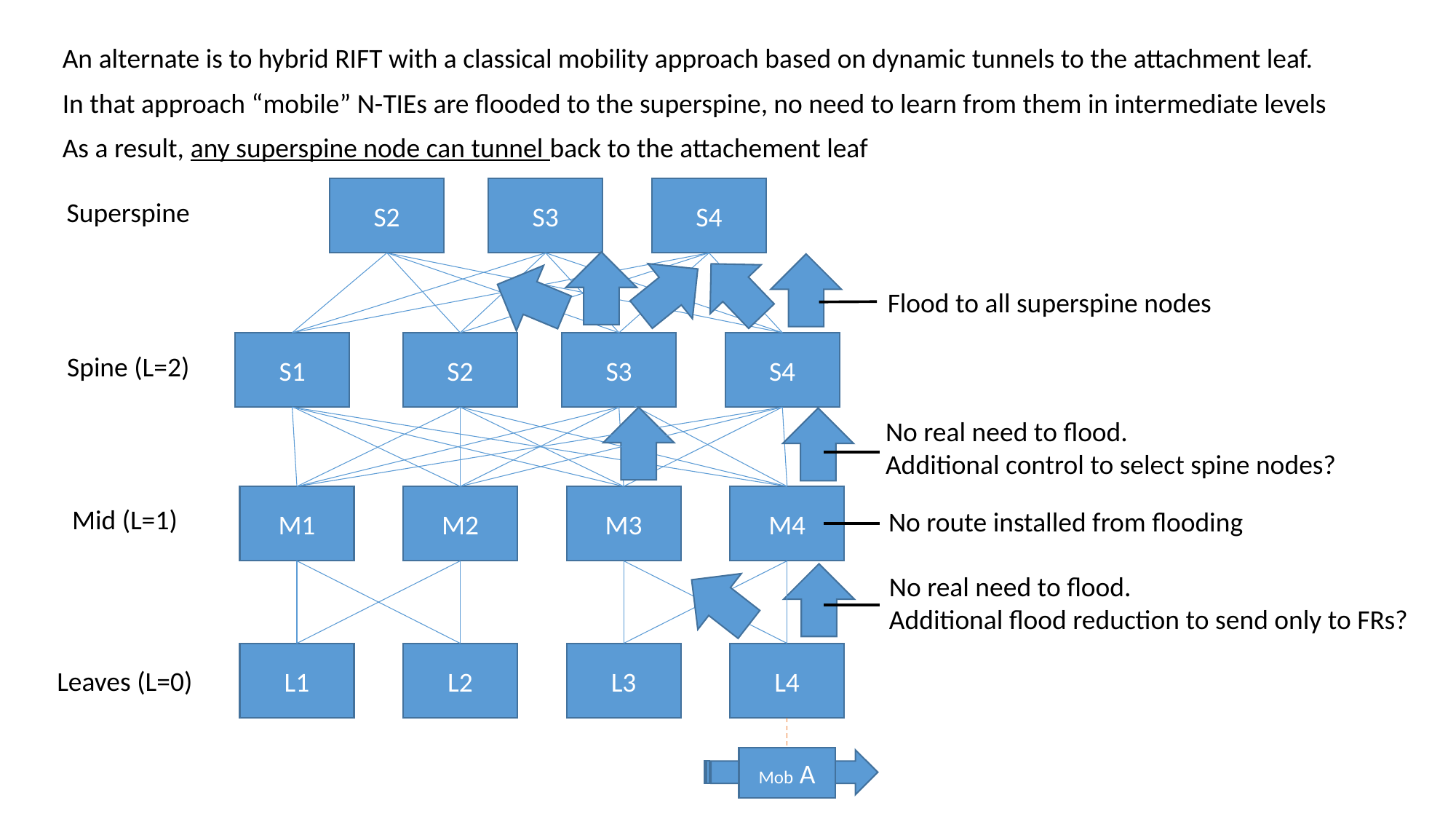

An alternate is to hybrid RIFT with a classical mobility approach based on dynamic tunnels to the attachment leaf.
In that approach “mobile” N-TIEs are flooded to the superspine, no need to learn from them in intermediate levels
As a result, any superspine node can tunnel back to the attachement leaf
S2
S3
S4
Superspine

Flood to all superspine nodes
S1
S2
S3
S4
Spine (L=2)

No real need to flood.
Additional control to select spine nodes?
M1
M2
M3
M4
Mid (L=1)
No route installed from flooding

No real need to flood.
Additional flood reduction to send only to FRs?

L1
L2
L3
L4
Leaves (L=0)
Mob A